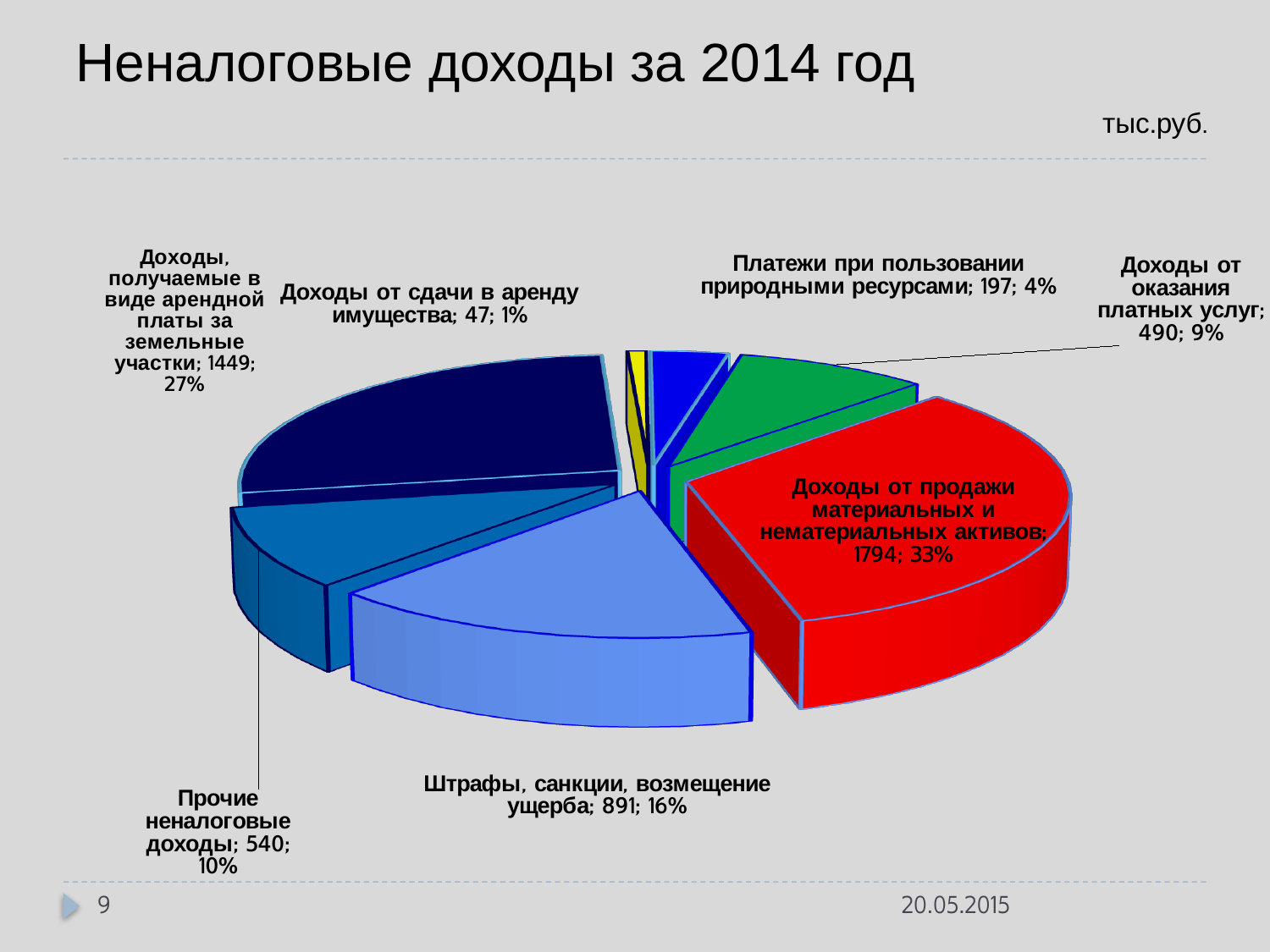

# Неналоговые доходы за 2014 год
тыс.руб.

[unsupported chart]

9
20.05.2015